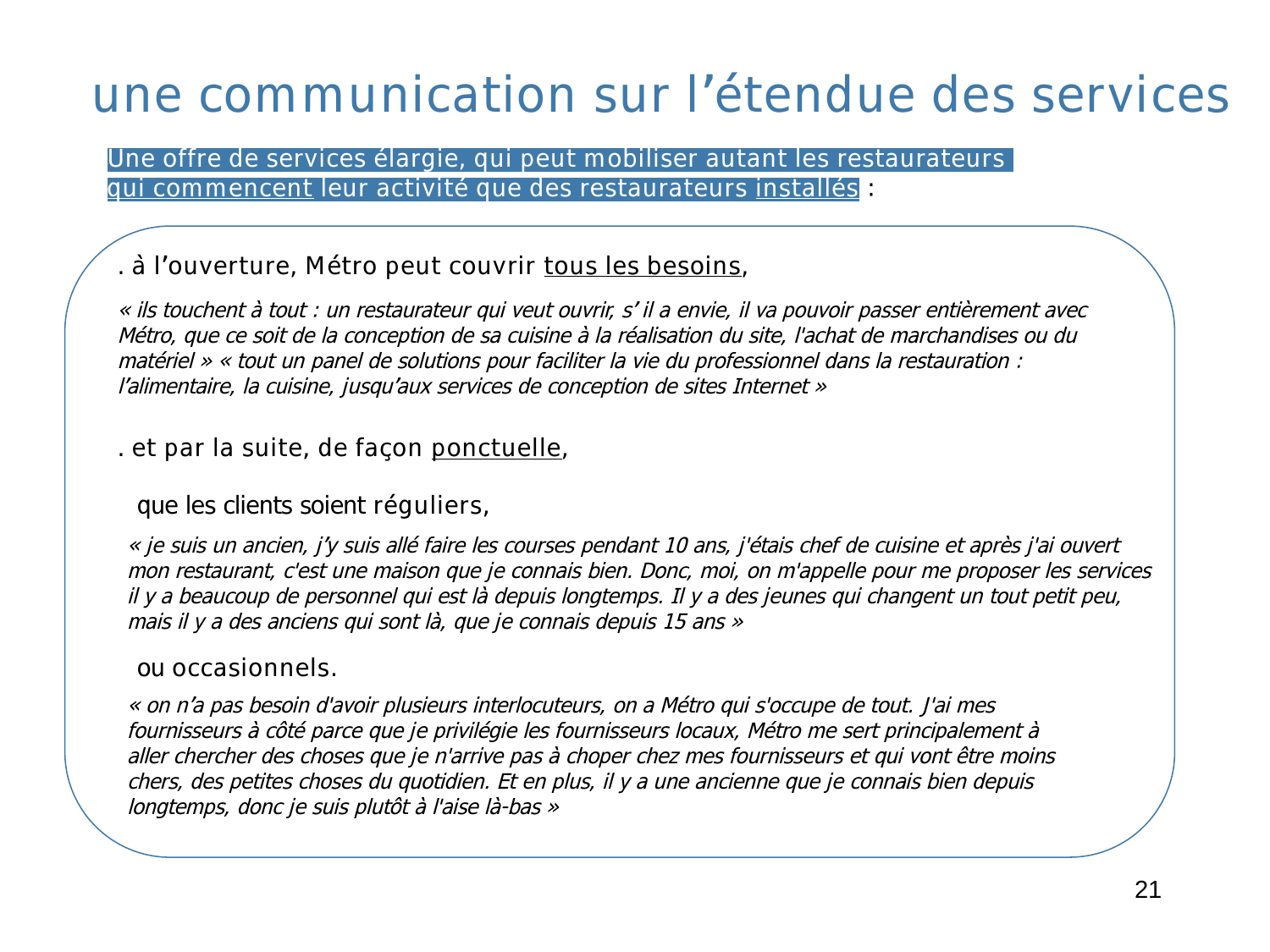

une communication sur l’étendue des services
Une offre de services élargie, qui peut mobiliser autant les restaurateurs
qui commencent leur activité que des restaurateurs installés :

. à l’ouverture, Métro peut couvrir tous les besoins,
« ils touchent à tout : un restaurateur qui veut ouvrir, s’ il a envie, il va pouvoir passer entièrement avec Métro, que ce soit de la conception de sa cuisine à la réalisation du site, l'achat de marchandises ou du matériel » « tout un panel de solutions pour faciliter la vie du professionnel dans la restauration : l’alimentaire, la cuisine, jusqu’aux services de conception de sites Internet »
. et par la suite, de façon ponctuelle,
que les clients soient réguliers,
« je suis un ancien, j’y suis allé faire les courses pendant 10 ans, j'étais chef de cuisine et après j'ai ouvert mon restaurant, c'est une maison que je connais bien. Donc, moi, on m'appelle pour me proposer les services il y a beaucoup de personnel qui est là depuis longtemps. Il y a des jeunes qui changent un tout petit peu,
mais il y a des anciens qui sont là, que je connais depuis 15 ans »
ou occasionnels.
« on n’a pas besoin d'avoir plusieurs interlocuteurs, on a Métro qui s'occupe de tout. J'ai mes fournisseurs à côté parce que je privilégie les fournisseurs locaux, Métro me sert principalement à aller chercher des choses que je n'arrive pas à choper chez mes fournisseurs et qui vont être moins chers, des petites choses du quotidien. Et en plus, il y a une ancienne que je connais bien depuis longtemps, donc je suis plutôt à l'aise là-bas »
21